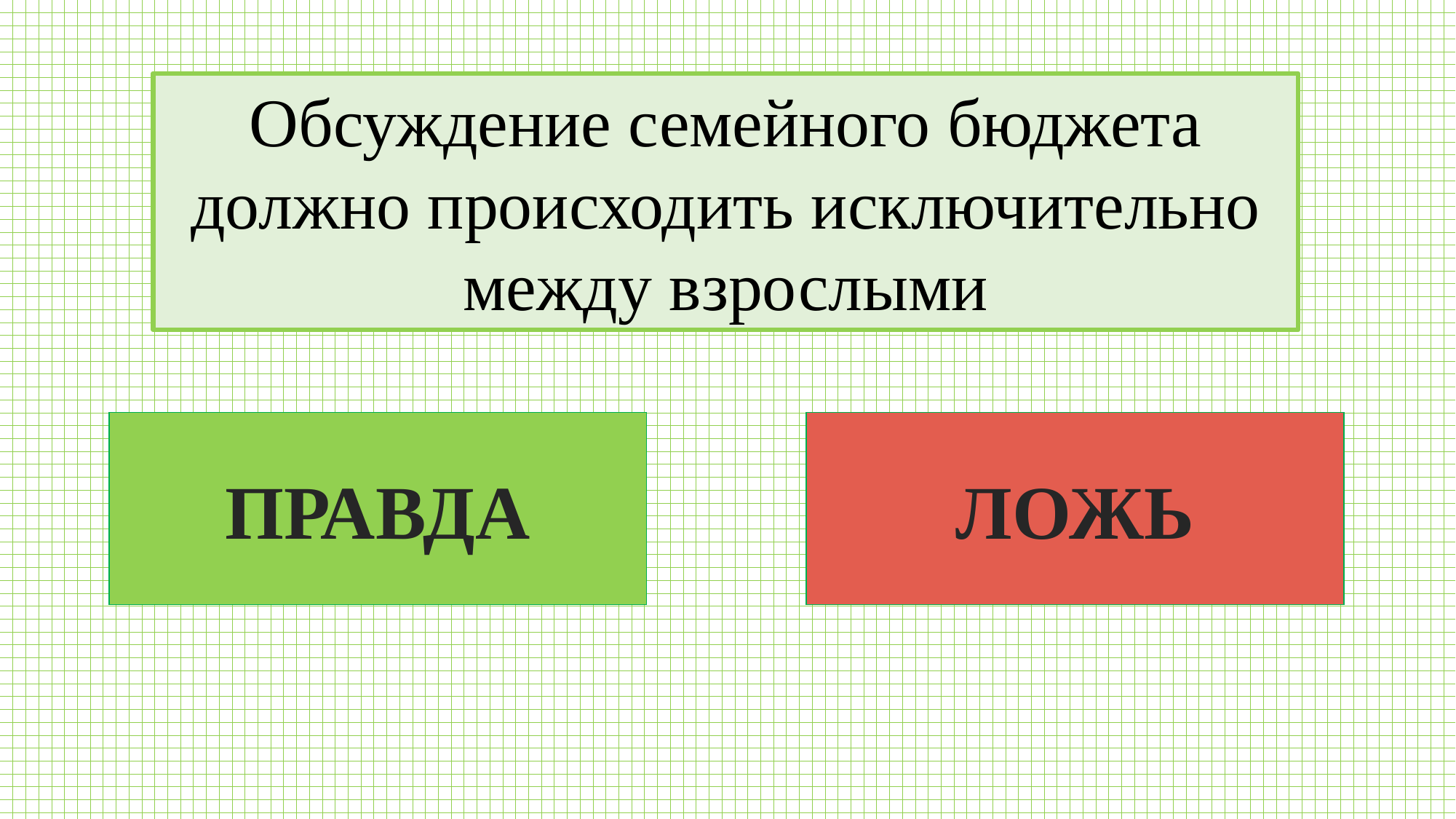

Обсуждение семейного бюджета должно происходить исключительно между взрослыми
ПРАВДА
ЛОЖЬ